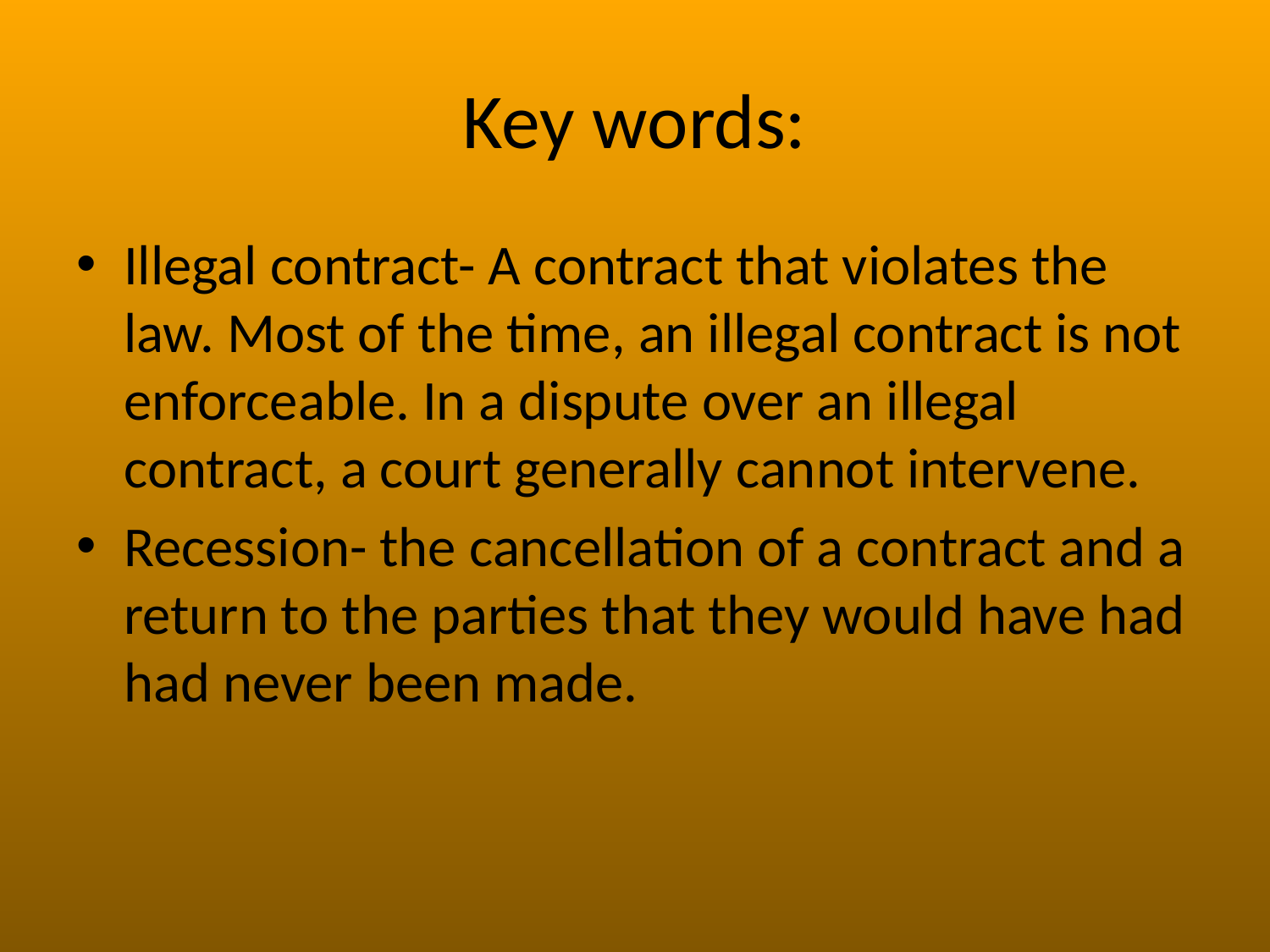

# Key words:
Illegal contract- A contract that violates the law. Most of the time, an illegal contract is not enforceable. In a dispute over an illegal contract, a court generally cannot intervene.
Recession- the cancellation of a contract and a return to the parties that they would have had had never been made.